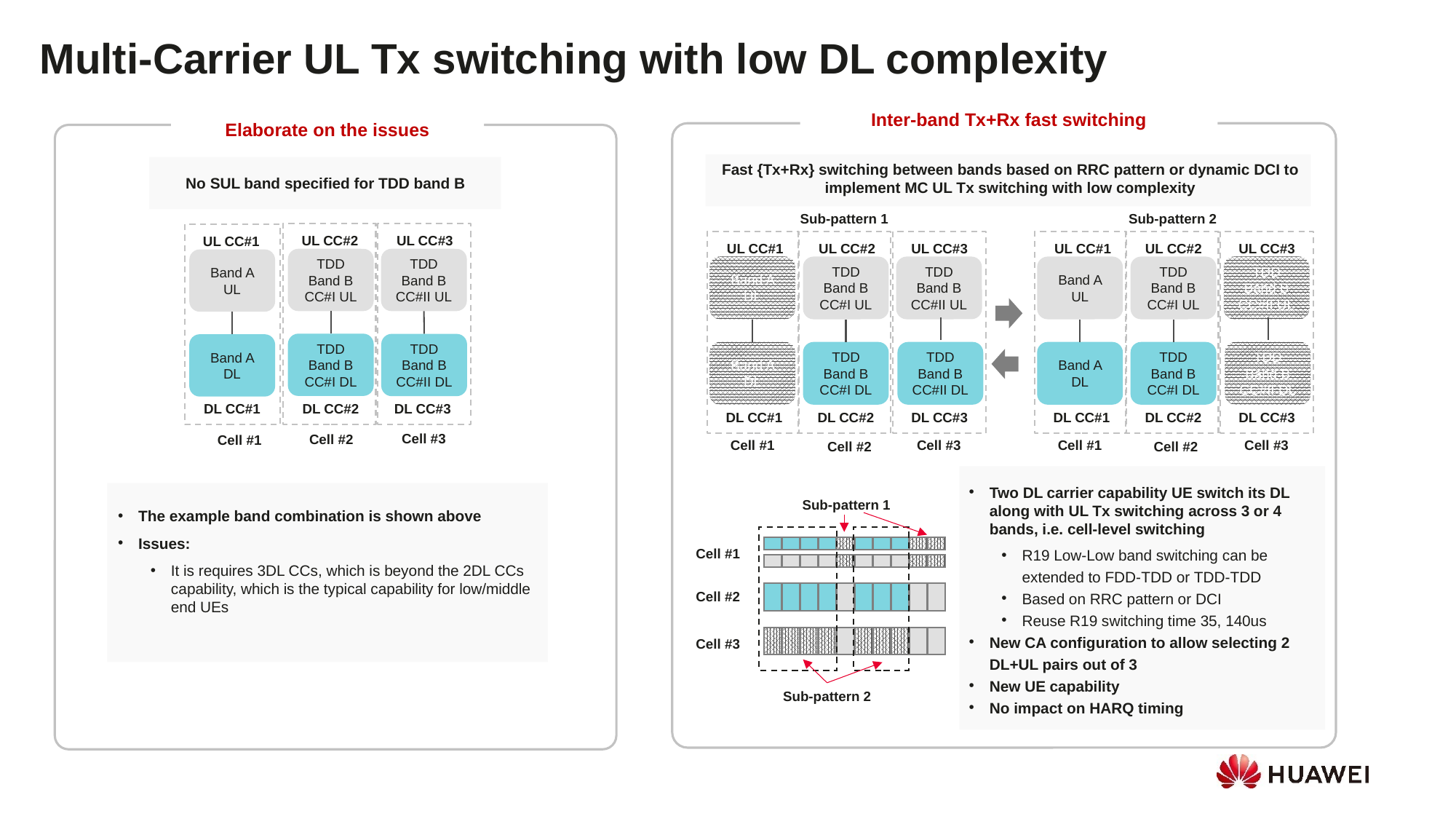

Multi-Carrier UL Tx switching with low DL complexity
Inter-band Tx+Rx fast switching
Elaborate on the issues

Fast {Tx+Rx} switching between bands based on RRC pattern or dynamic DCI to implement MC UL Tx switching with low complexity
No SUL band specified for TDD band B
Sub-pattern 1
Sub-pattern 2

UL CC#2
UL CC#3
TDD Band B CC#I UL
TDD Band B CC#II UL
TDD
Band B CC#I DL
TDD
Band B CC#II DL
DL CC#2
DL CC#3
Cell #3
Cell #2

UL CC#1
Band A UL
Band A DL
DL CC#1
Cell #1

UL CC#1
UL CC#2
UL CC#3
Band A UL
TDD
Band B CC#I UL
TDD Band B CC#II UL
Band A DL
TDD Band B CC#I DL
TDD Band B CC#II DL
DL CC#1
DL CC#2
DL CC#3
Cell #1
Cell #3
Cell #2

UL CC#1
UL CC#2
UL CC#3
Band A UL
TDD
Band B CC#I UL
TDD Band B CC#II UL
Band A DL
TDD Band B CC#I DL
TDD Band B CC#II DL
DL CC#1
DL CC#2
DL CC#3
Cell #1
Cell #3
Cell #2

Two DL carrier capability UE switch its DL along with UL Tx switching across 3 or 4 bands, i.e. cell-level switching
R19 Low-Low band switching can be extended to FDD-TDD or TDD-TDD
Based on RRC pattern or DCI
Reuse R19 switching time 35, 140us
New CA configuration to allow selecting 2 DL+UL pairs out of 3
New UE capability
No impact on HARQ timing

Sub-pattern 1
The example band combination is shown above
Issues:
It is requires 3DL CCs, which is beyond the 2DL CCs capability, which is the typical capability for low/middle end UEs

Cell #1

Cell #2

Cell #3
Sub-pattern 2